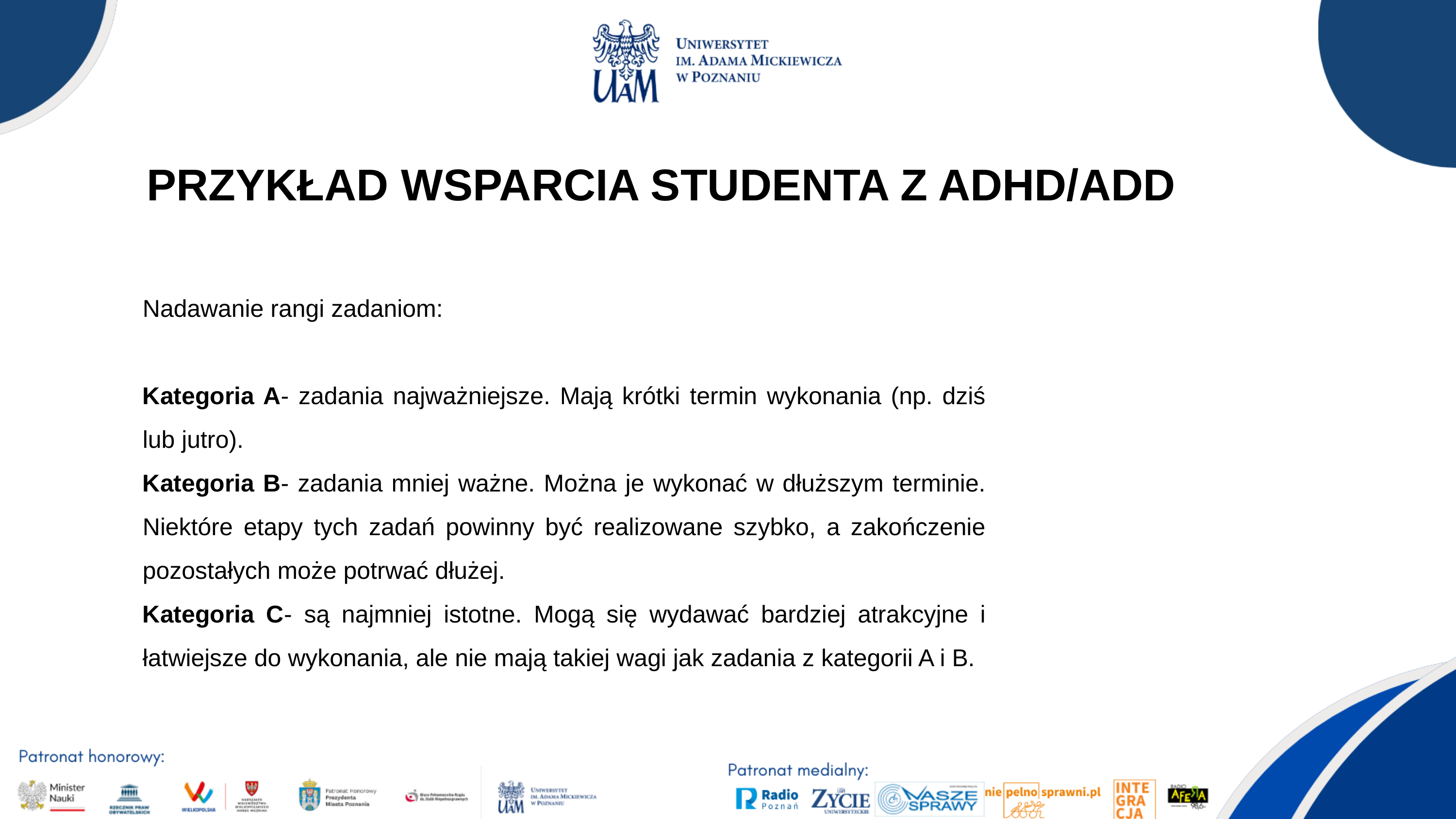

PRZYKŁAD WSPARCIA STUDENTA Z ADHD/ADD
Nadawanie rangi zadaniom:​

Kategoria A- zadania najważniejsze. Mają krótki termin wykonania (np. dziś lub jutro).​
Kategoria B- zadania mniej ważne. Można je wykonać w dłuższym terminie. Niektóre etapy tych zadań powinny być realizowane szybko, a zakończenie pozostałych może potrwać dłużej.​
Kategoria C- są najmniej istotne. Mogą się wydawać bardziej atrakcyjne i łatwiejsze do wykonania, ale nie mają takiej wagi jak zadania z kategorii A i B.